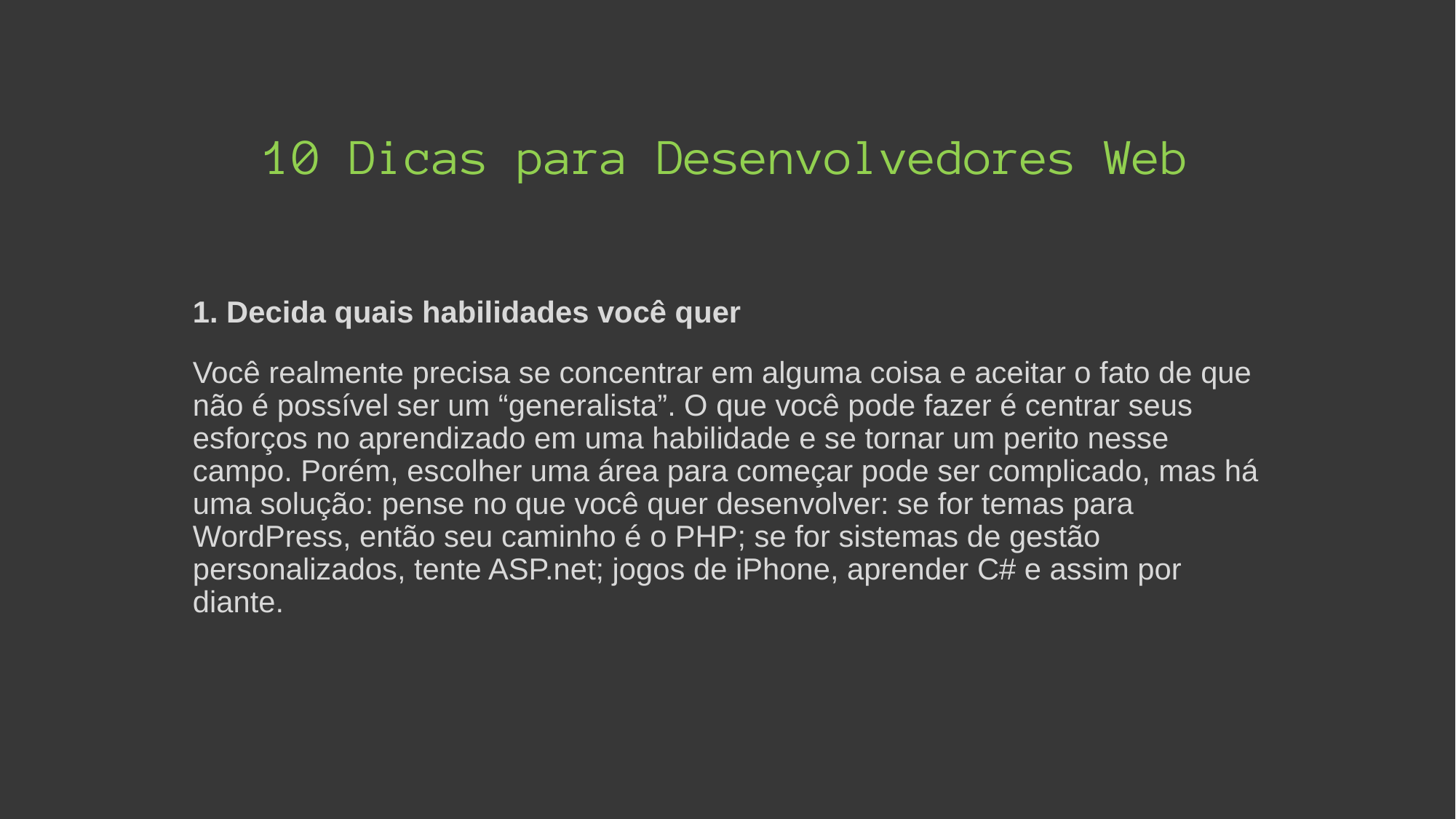

# 10 Dicas para Desenvolvedores Web

1. Decida quais habilidades você quer
Você realmente precisa se concentrar em alguma coisa e aceitar o fato de que não é possível ser um “generalista”. O que você pode fazer é centrar seus esforços no aprendizado em uma habilidade e se tornar um perito nesse campo. Porém, escolher uma área para começar pode ser complicado, mas há uma solução: pense no que você quer desenvolver: se for temas para WordPress, então seu caminho é o PHP; se for sistemas de gestão personalizados, tente ASP.net; jogos de iPhone, aprender C# e assim por diante.